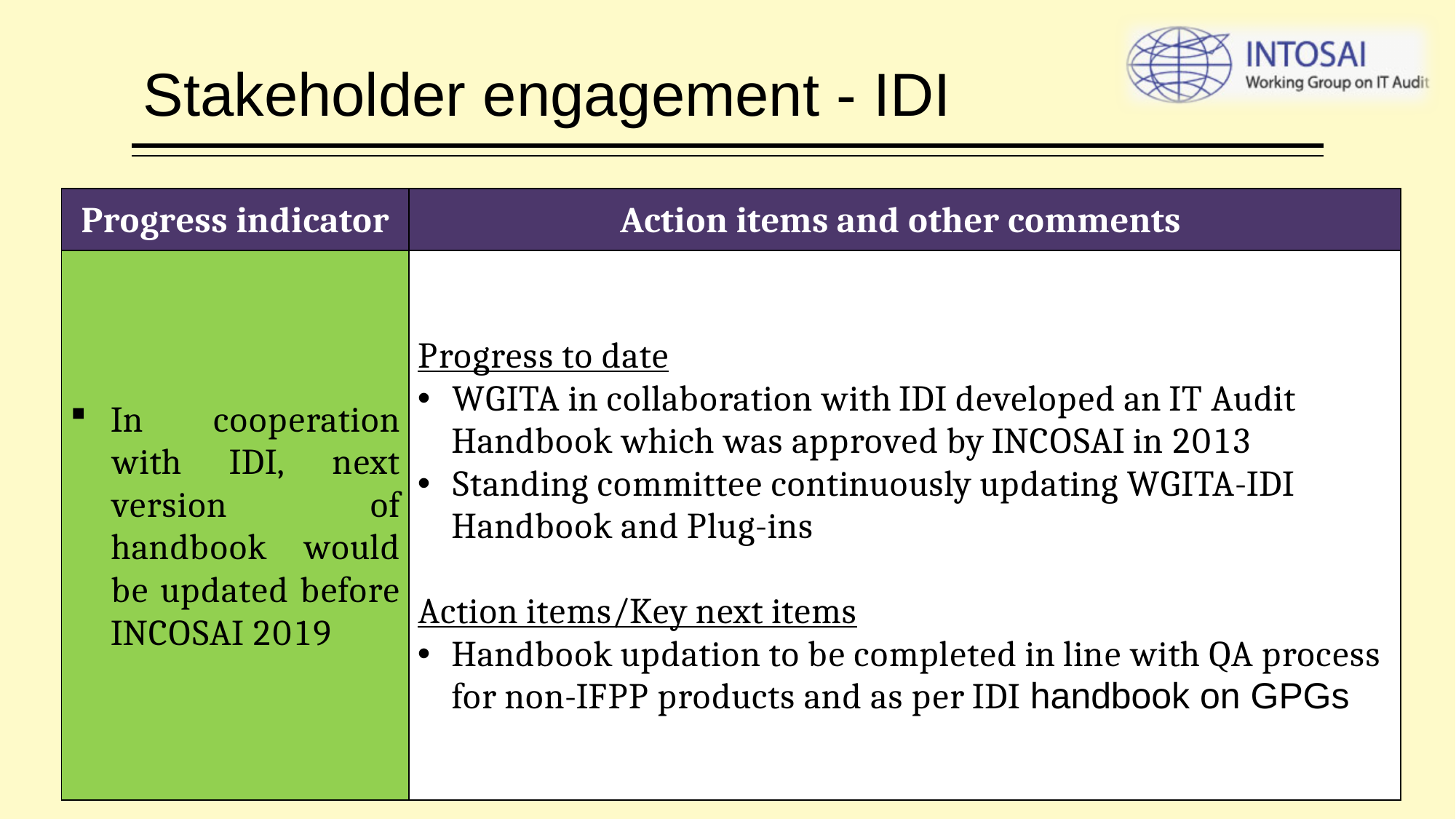

# Stakeholder engagement - IDI
| Progress indicator | Action items and other comments |
| --- | --- |
| In cooperation with IDI, next version of handbook would be updated before INCOSAI 2019 | Progress to date WGITA in collaboration with IDI developed an IT Audit Handbook which was approved by INCOSAI in 2013 Standing committee continuously updating WGITA-IDI Handbook and Plug-ins   Action items/Key next items Handbook updation to be completed in line with QA process for non-IFPP products and as per IDI handbook on GPGs |